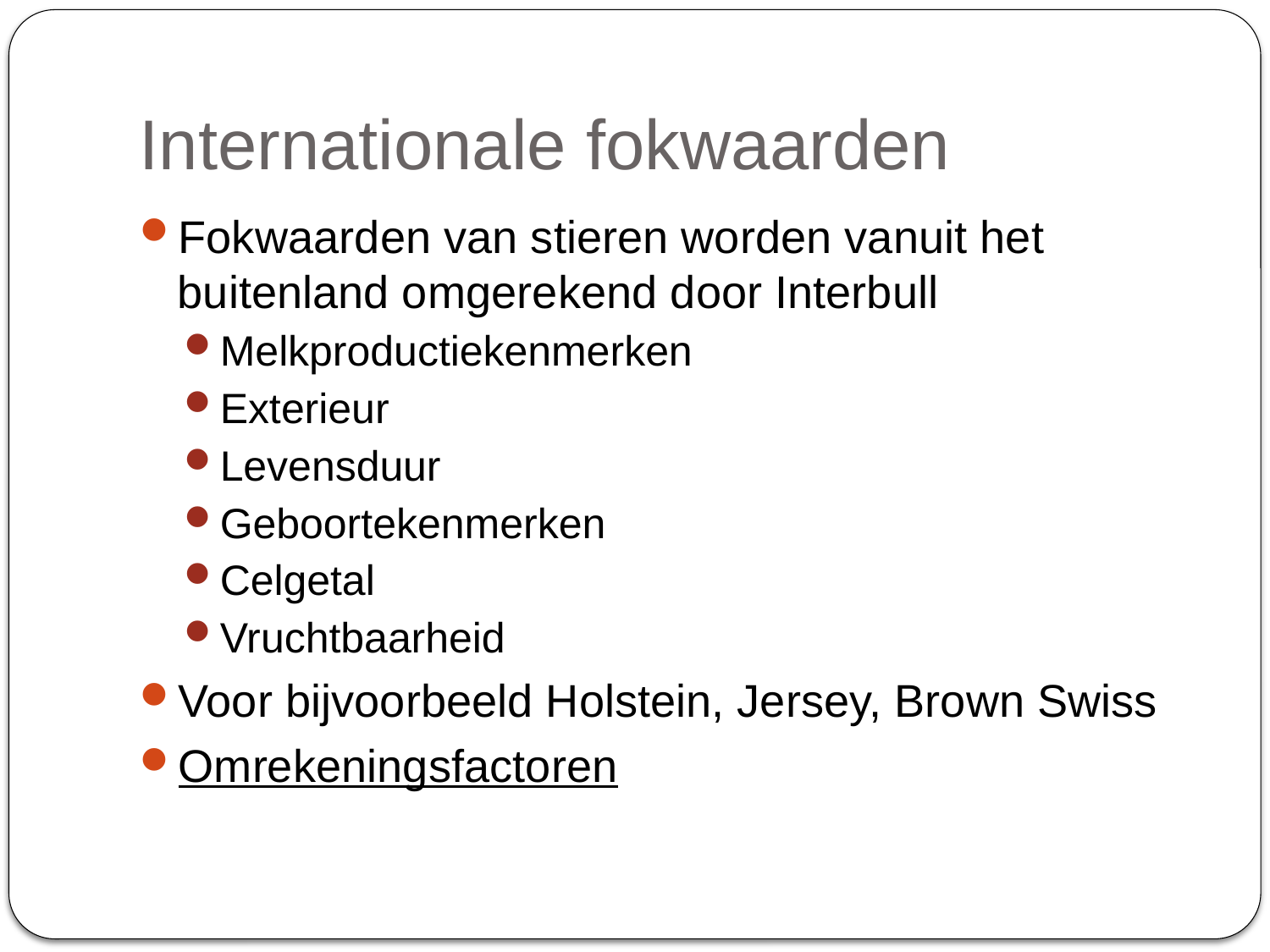

# Internationale fokwaarden
Fokwaarden van stieren worden vanuit het buitenland omgerekend door Interbull
Melkproductiekenmerken
Exterieur
Levensduur
Geboortekenmerken
Celgetal
Vruchtbaarheid
Voor bijvoorbeeld Holstein, Jersey, Brown Swiss
Omrekeningsfactoren